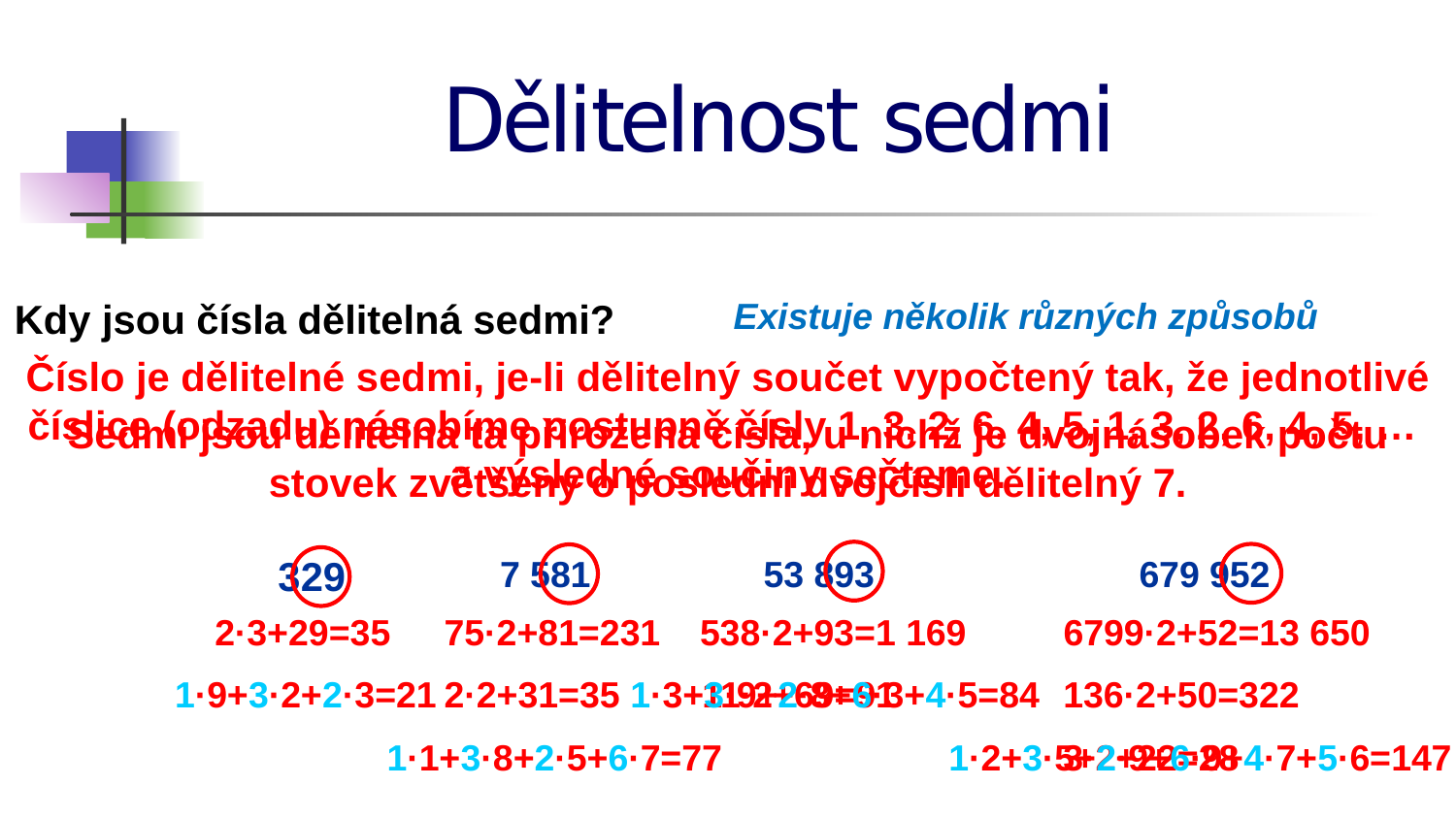

# Dělitelnost sedmi
Kdy jsou čísla dělitelná sedmi?
Existuje několik různých způsobů
Číslo je dělitelné sedmi, je-li dělitelný součet vypočtený tak, že jednotlivé číslice (odzadu) násobíme postupně čísly 1, 3, 2, 6, 4, 5, 1, 3, 2, 6, 4, 5, …
a výsledné součiny sečteme.
Sedmi jsou dělitelná ta přirozená čísla, u nichž je dvojnásobek počtu stovek zvětšený o poslední dvojčíslí dělitelný 7.

53 893
679 952

329
7 581

2·3+29=35
75·2+81=231
538·2+93=1 169
6799·2+52=13 650
1·9+3·2+2·3=21
2·2+31=35
1·3+3·9+2·8+6·3+4·5=84
11·2+69=91
136·2+50=322
1·1+3·8+2·5+6·7=77
1·2+3·5+2·9+6·9+4·7+5·6=147
3·2+22=28